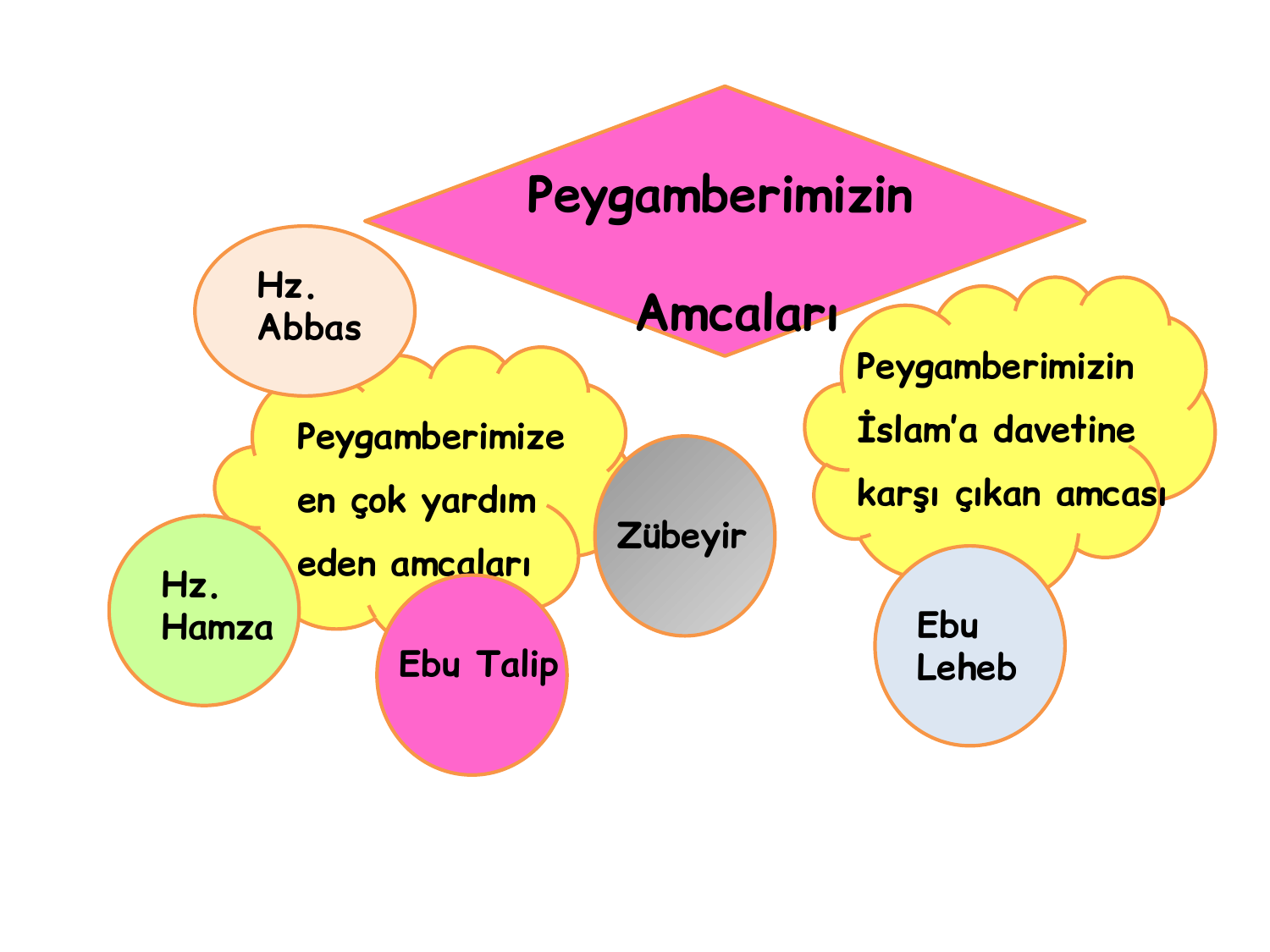

Peygamberimizin
     Amcaları

Hz. Abbas

Peygamberimizin İslam’a davetine karşı çıkan amcası

Peygamberimize en çok yardım eden amcaları

Zübeyir

Hz. Hamza

Ebu Leheb
Ebu Talip